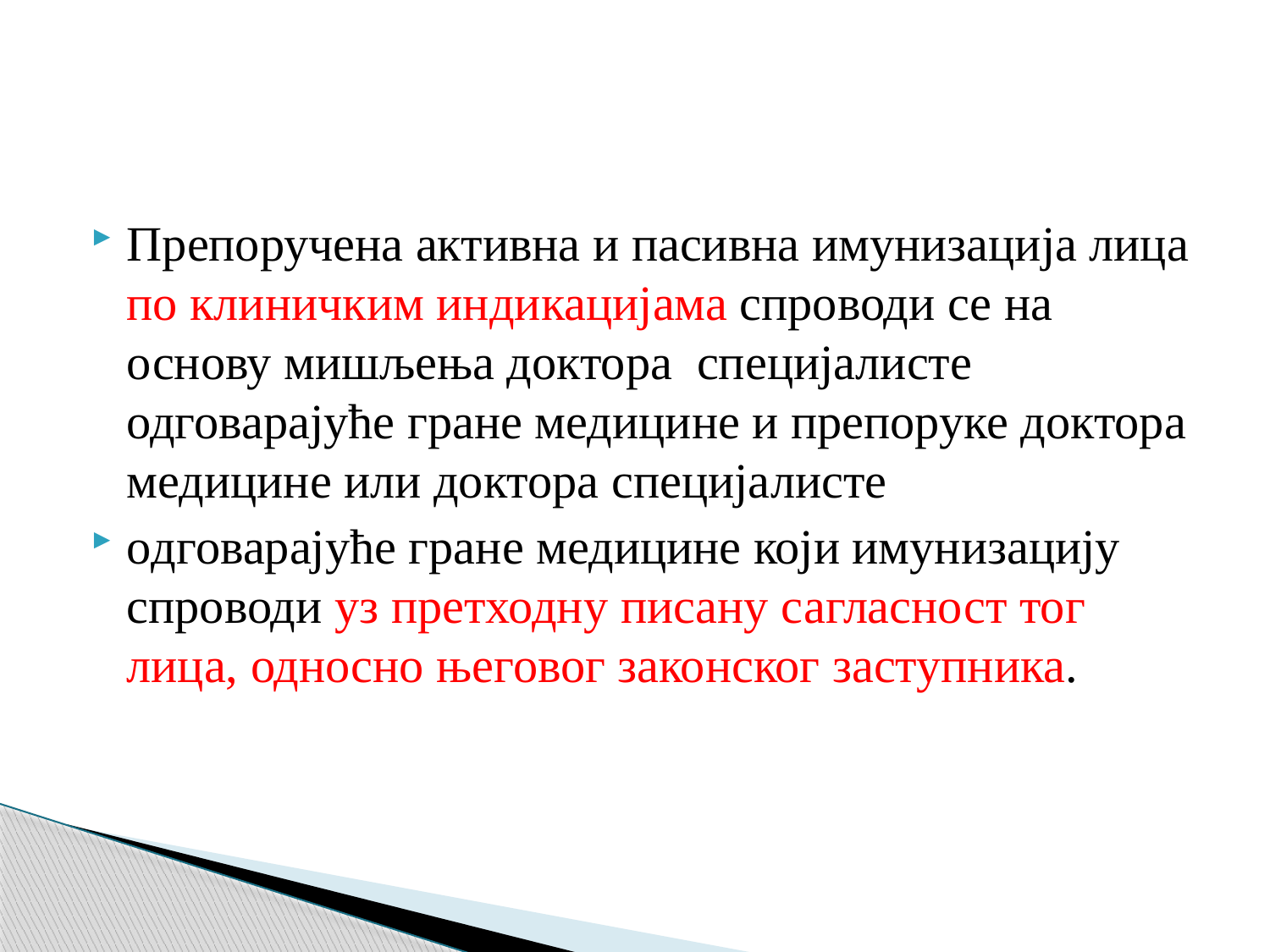

Препоручена активна и пасивна имунизација лица по клиничким индикацијама спроводи се на основу мишљења доктора  специјалисте  одговарајуће гране медицине и препоруке доктора медицине или доктора специјалисте
oдговарајуће гране медицине који имунизацију спроводи уз претходну писану сагласност тог лица, односно његовог законског заступника.